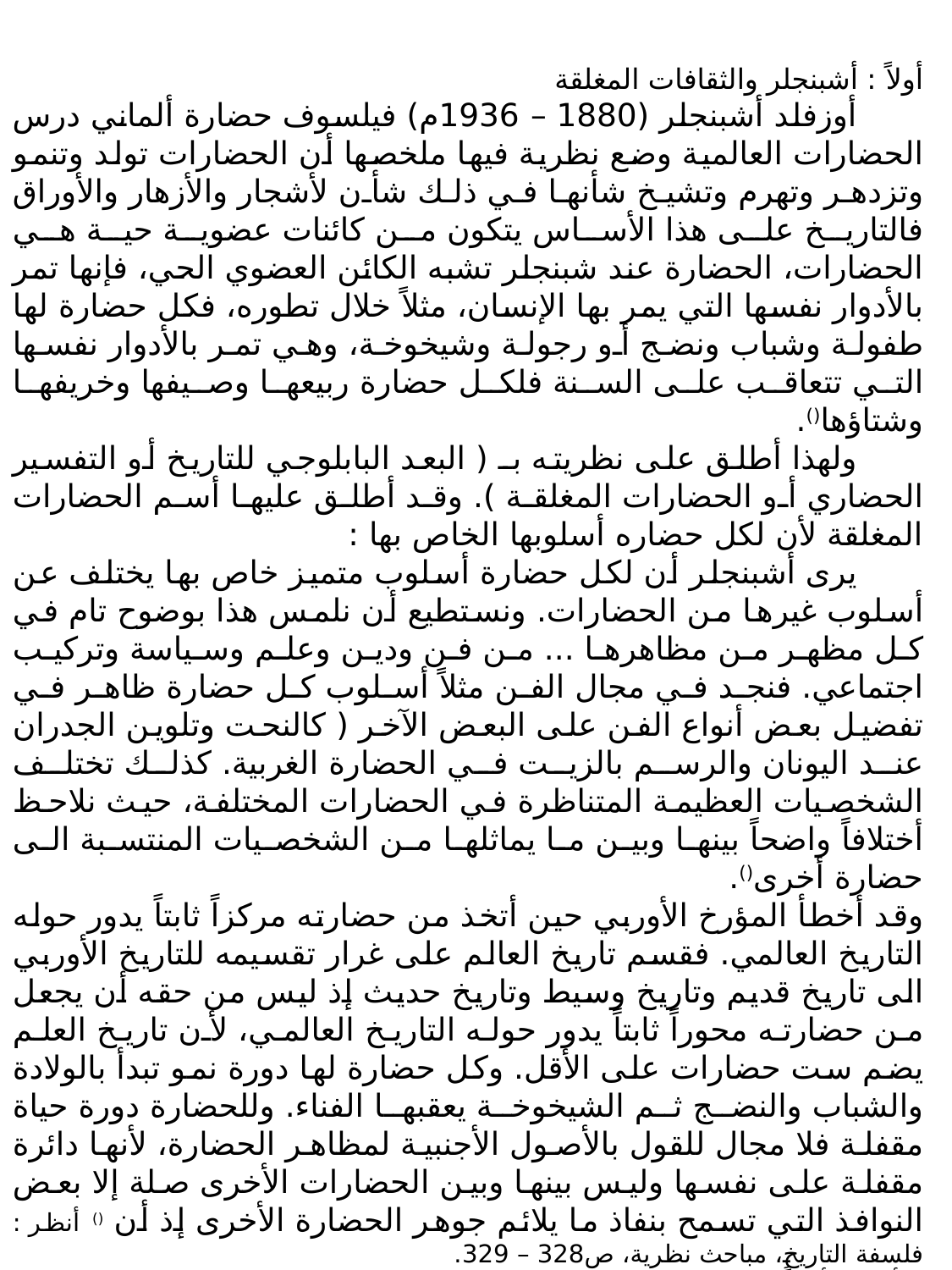

أولاً : أشبنجلر والثقافات المغلقة
أوزفلد أشبنجلر (1880 – 1936م) فيلسوف حضارة ألماني درس الحضارات العالمية وضع نظرية فيها ملخصها أن الحضارات تولد وتنمو وتزدهر وتهرم وتشيخ شأنها في ذلك شأن لأشجار والأزهار والأوراق فالتاريخ على هذا الأساس يتكون من كائنات عضوية حية هي الحضارات، الحضارة عند شبنجلر تشبه الكائن العضوي الحي، فإنها تمر بالأدوار نفسها التي يمر بها الإنسان، مثلاً خلال تطوره، فكل حضارة لها طفولة وشباب ونضج أو رجولة وشيخوخة، وهي تمر بالأدوار نفسها التي تتعاقب على السنة فلكل حضارة ربيعها وصيفها وخريفها وشتاؤها().
ولهذا أطلق على نظريته بـ ( البعد البابلوجي للتاريخ أو التفسير الحضاري أو الحضارات المغلقة ). وقد أطلق عليها أسم الحضارات المغلقة لأن لكل حضاره أسلوبها الخاص بها :
يرى أشبنجلر أن لكل حضارة أسلوب متميز خاص بها يختلف عن أسلوب غيرها من الحضارات. ونستطيع أن نلمس هذا بوضوح تام في كل مظهر من مظاهرها ... من فن ودين وعلم وسياسة وتركيب اجتماعي. فنجد في مجال الفن مثلاً أسلوب كل حضارة ظاهر في تفضيل بعض أنواع الفن على البعض الآخر ( كالنحت وتلوين الجدران عند اليونان والرسم بالزيت في الحضارة الغربية. كذلك تختلف الشخصيات العظيمة المتناظرة في الحضارات المختلفة، حيث نلاحظ أختلافاً واضحاً بينها وبين ما يماثلها من الشخصيات المنتسبة الى حضارة أخرى().
وقد أخطأ المؤرخ الأوربي حين أتخذ من حضارته مركزاً ثابتاً يدور حوله التاريخ العالمي. فقسم تاريخ العالم على غرار تقسيمه للتاريخ الأوربي الى تاريخ قديم وتاريخ وسيط وتاريخ حديث إذ ليس من حقه أن يجعل من حضارته محوراً ثابتاً يدور حوله التاريخ العالمي، لأن تاريخ العلم يضم ست حضارات على الأقل. وكل حضارة لها دورة نمو تبدأ بالولادة والشباب والنضج ثم الشيخوخة يعقبها الفناء. وللحضارة دورة حياة مقفلة فلا مجال للقول بالأصول الأجنبية لمظاهر الحضارة، لأنها دائرة مقفلة على نفسها وليس بينها وبين الحضارات الأخرى صلة إلا بعض النوافذ التي تسمح بنفاذ ما يلائم جوهر الحضارة الأخرى إذ أن ()  أنظر : فلسفة التاريخ، مباحث نظرية، ص328 – 329.
()  أنظر : أيضاً، ص330.